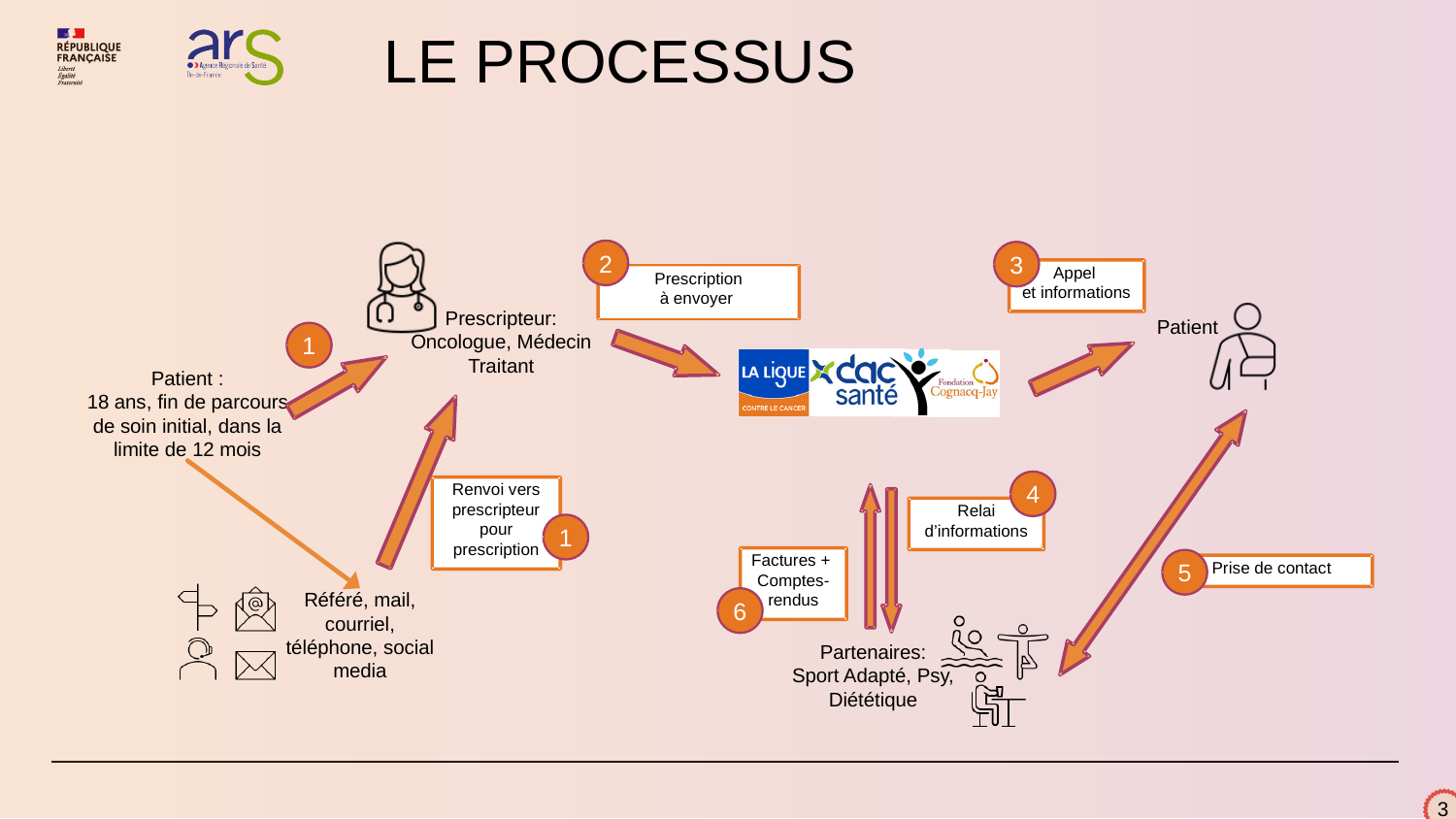

LE PROCESSUS

2

3

Appel
et informations

Prescription
à envoyer

Prescripteur:
Oncologue, Médecin Traitant

Patient

1

Patient :
18 ans, fin de parcours de soin initial, dans la limite de 12 mois

GCS Paris après cancer

4

Renvoi vers
prescripteur pour prescription

Relai d’informations

1

Factures +
Comptes-rendus

5

Prise de contact

6

Référé, mail, courriel, téléphone, social media

Partenaires:
Sport Adapté, Psy, Diététique

3